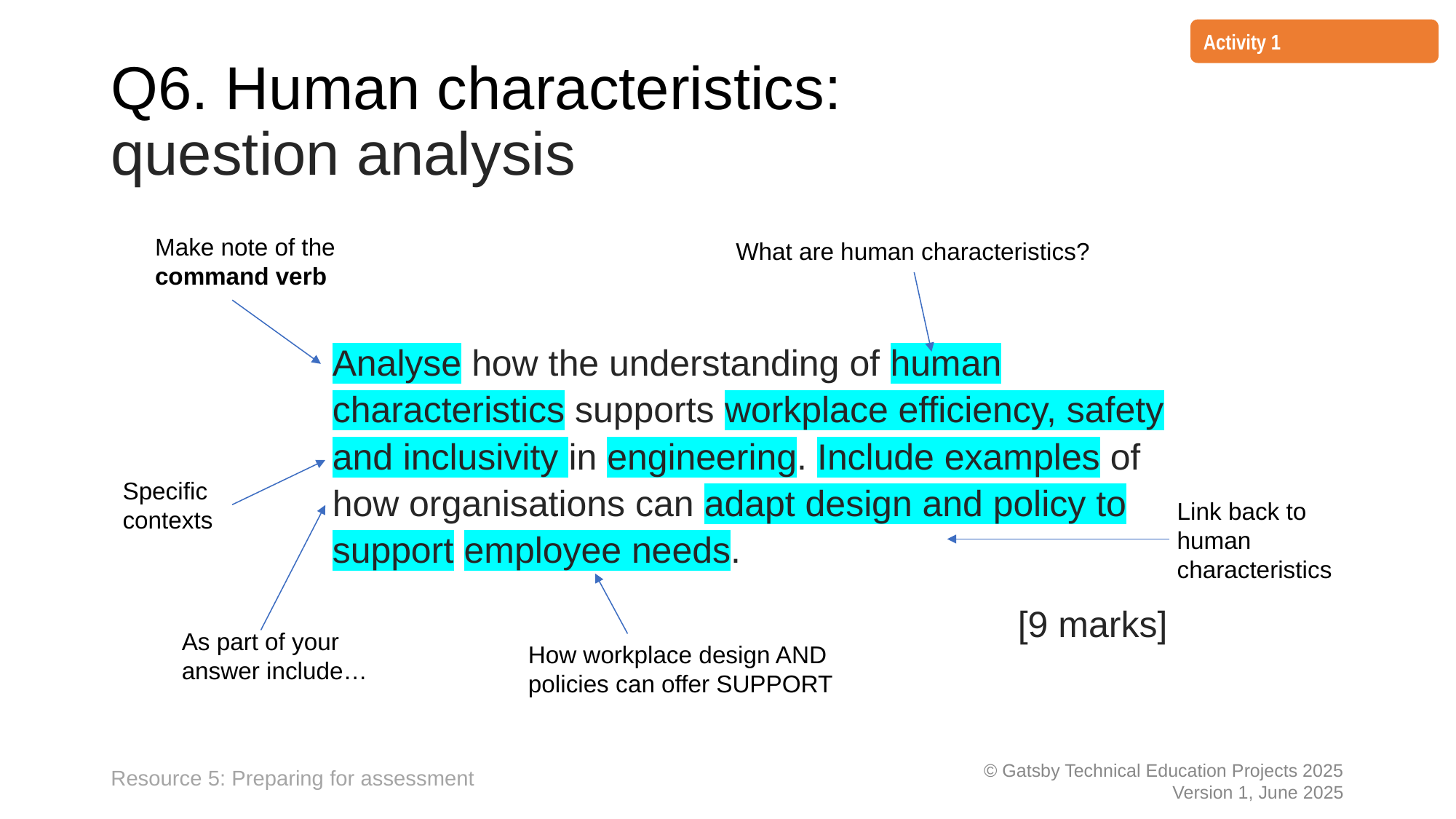

Activity 1
# Q6. Human characteristics: question analysis
Make note of the
command verb
What are human characteristics?
Analyse how the understanding of human characteristics supports workplace efficiency, safety and inclusivity in engineering. Include examples of how organisations can adapt design and policy to support employee needs.
         			[9 marks]
Specific contexts
Link back to human characteristics
As part of your answer include…
How workplace design AND policies can offer SUPPORT
Resource 5: Preparing for assessment